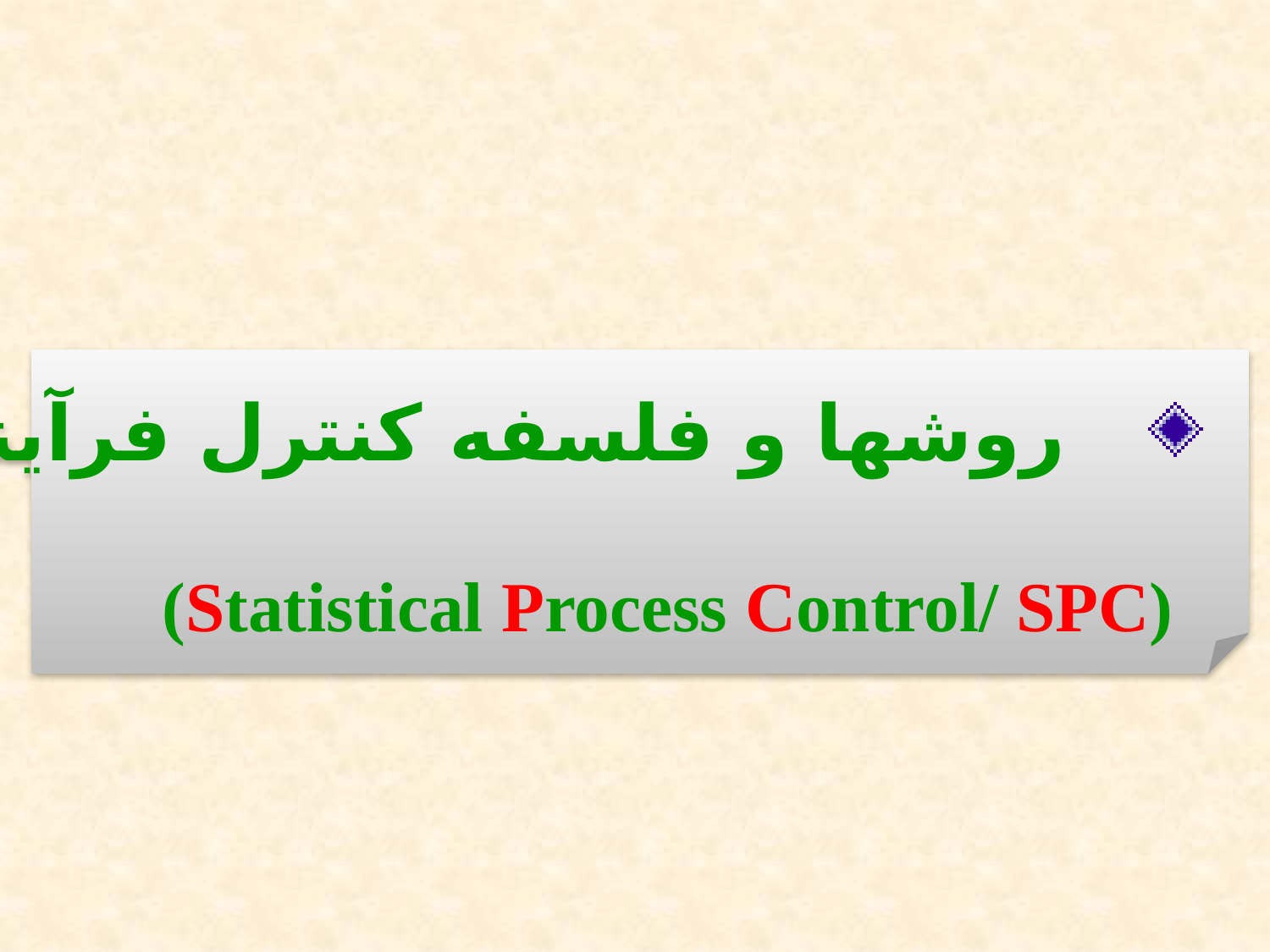

روشها و فلسفه کنترل فرآیند آماری
(Statistical Process Control/ SPC)